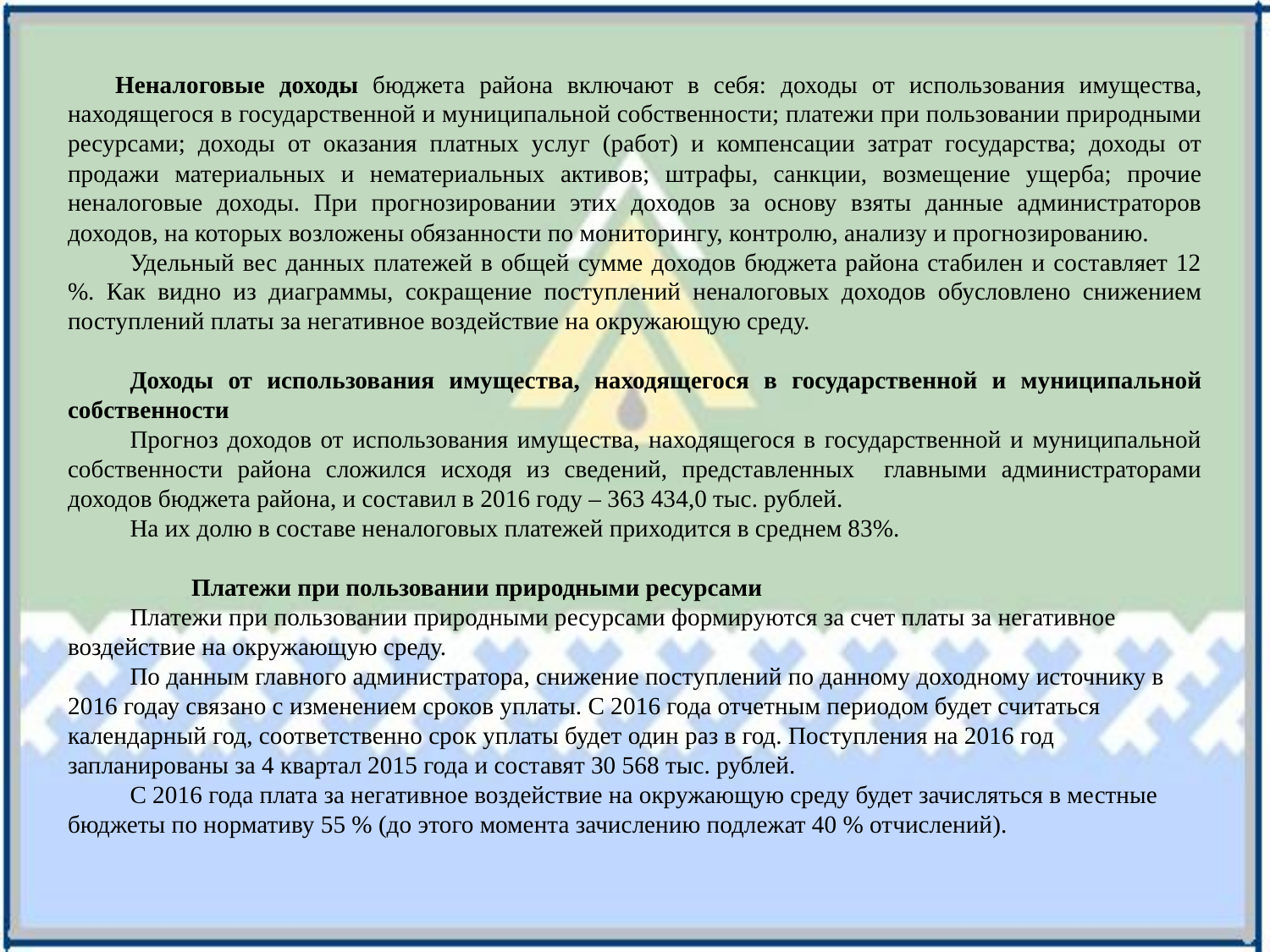

Неналоговые доходы бюджета района включают в себя: доходы от использования имущества, находящегося в государственной и муниципальной собственности; платежи при пользовании природными ресурсами; доходы от оказания платных услуг (работ) и компенсации затрат государства; доходы от продажи материальных и нематериальных активов; штрафы, санкции, возмещение ущерба; прочие неналоговые доходы. При прогнозировании этих доходов за основу взяты данные администраторов доходов, на которых возложены обязанности по мониторингу, контролю, анализу и прогнозированию.
Удельный вес данных платежей в общей сумме доходов бюджета района стабилен и составляет 12 %. Как видно из диаграммы, сокращение поступлений неналоговых доходов обусловлено снижением поступлений платы за негативное воздействие на окружающую среду.

Доходы от использования имущества, находящегося в государственной и муниципальной собственности
Прогноз доходов от использования имущества, находящегося в государственной и муниципальной собственности района сложился исходя из сведений, представленных  главными администраторами доходов бюджета района, и составил в 2016 году – 363 434,0 тыс. рублей.
На их долю в составе неналоговых платежей приходится в среднем 83%.

          Платежи при пользовании природными ресурсами
Платежи при пользовании природными ресурсами формируются за счет платы за негативное воздействие на окружающую среду.
По данным главного администратора, снижение поступлений по данному доходному источнику в 2016 годау связано с изменением сроков уплаты. С 2016 года отчетным периодом будет считаться календарный год, соответственно срок уплаты будет один раз в год. Поступления на 2016 год запланированы за 4 квартал 2015 года и составят 30 568 тыс. рублей.
С 2016 года плата за негативное воздействие на окружающую среду будет зачисляться в местные бюджеты по нормативу 55 % (до этого момента зачислению подлежат 40 % отчислений).